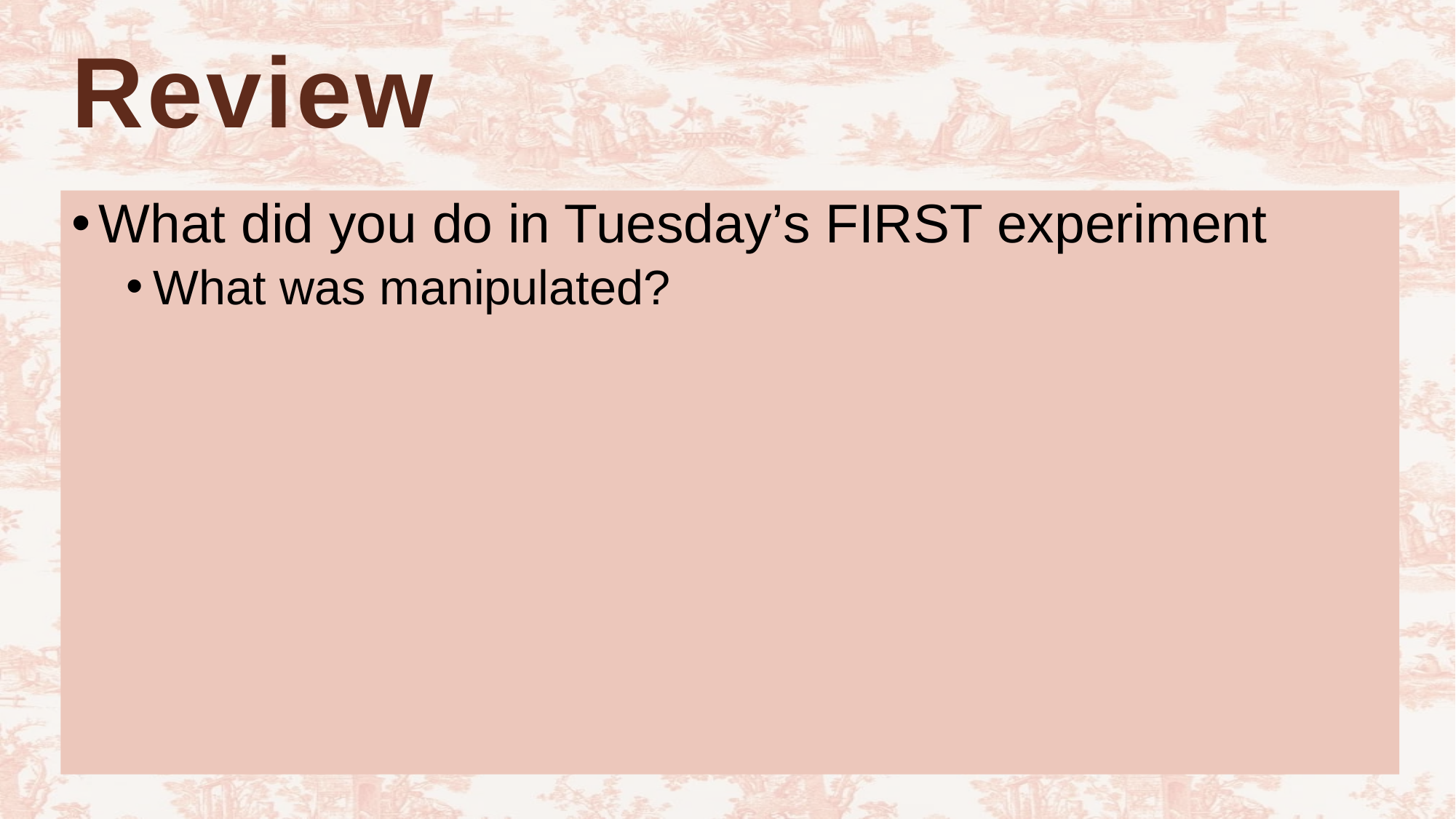

# Review
What did you do in Tuesday’s FIRST experiment
What was manipulated?